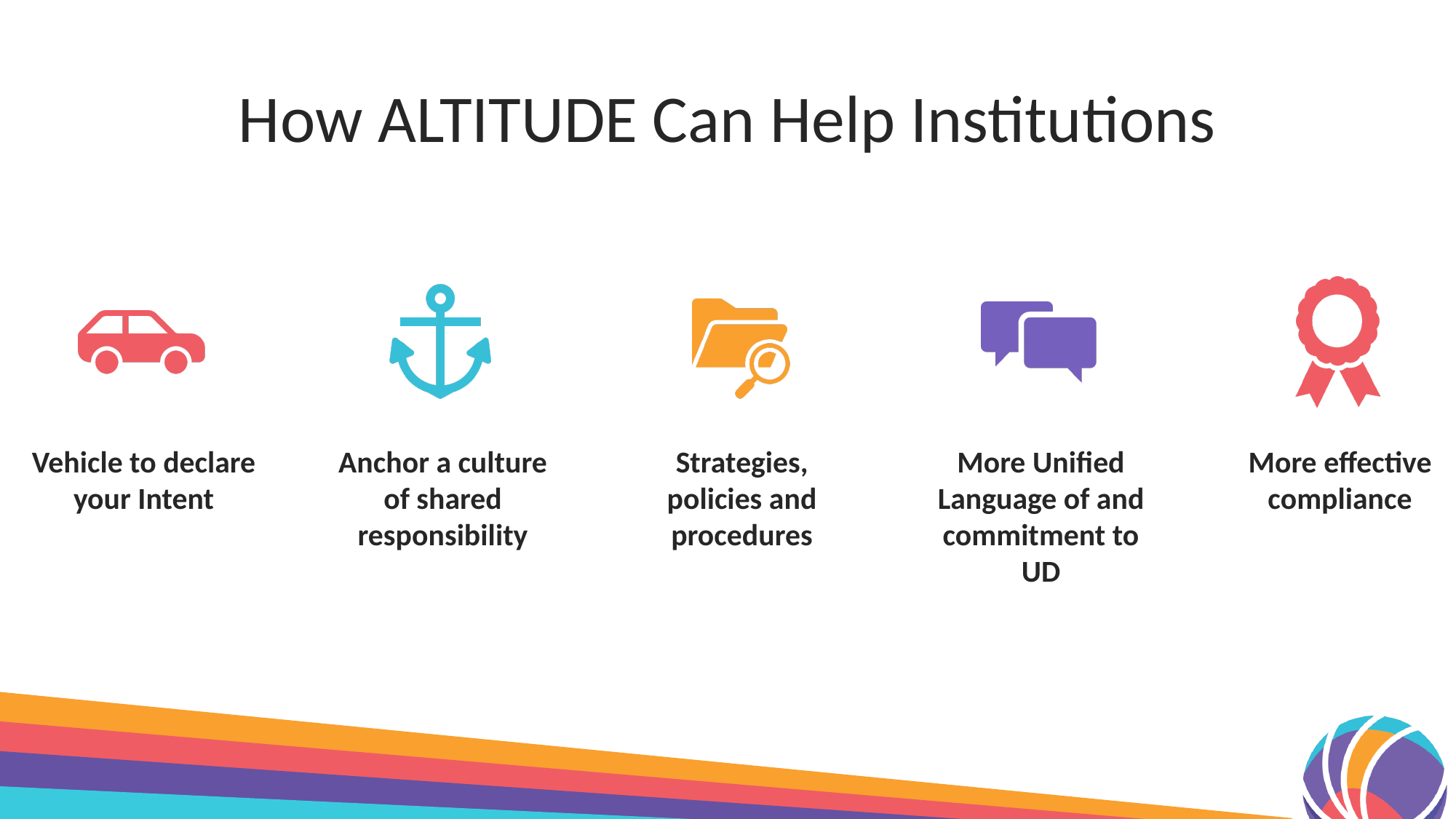

# How ALTITUDE Can Help Institutions
Vehicle to declare your Intent
Anchor a culture of shared responsibility
Strategies, policies and procedures
More Unified Language of and commitment to UD
More effective compliance